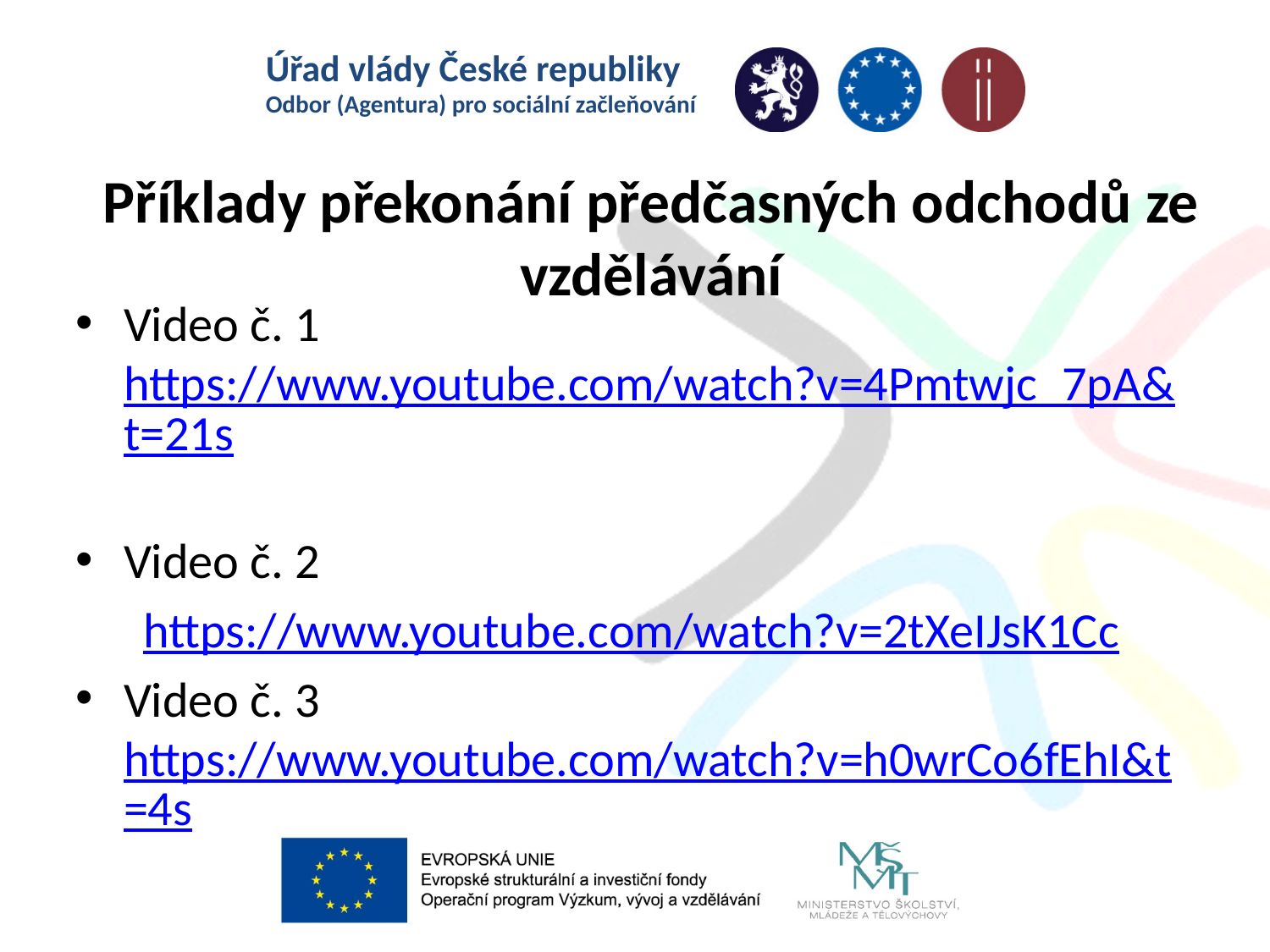

# Příklady překonání předčasných odchodů ze vzdělávání
Video č. 1  https://www.youtube.com/watch?v=4Pmtwjc_7pA&t=21s
Video č. 2
      https://www.youtube.com/watch?v=2tXeIJsK1Cc
Video č. 3 https://www.youtube.com/watch?v=h0wrCo6fEhI&t=4s